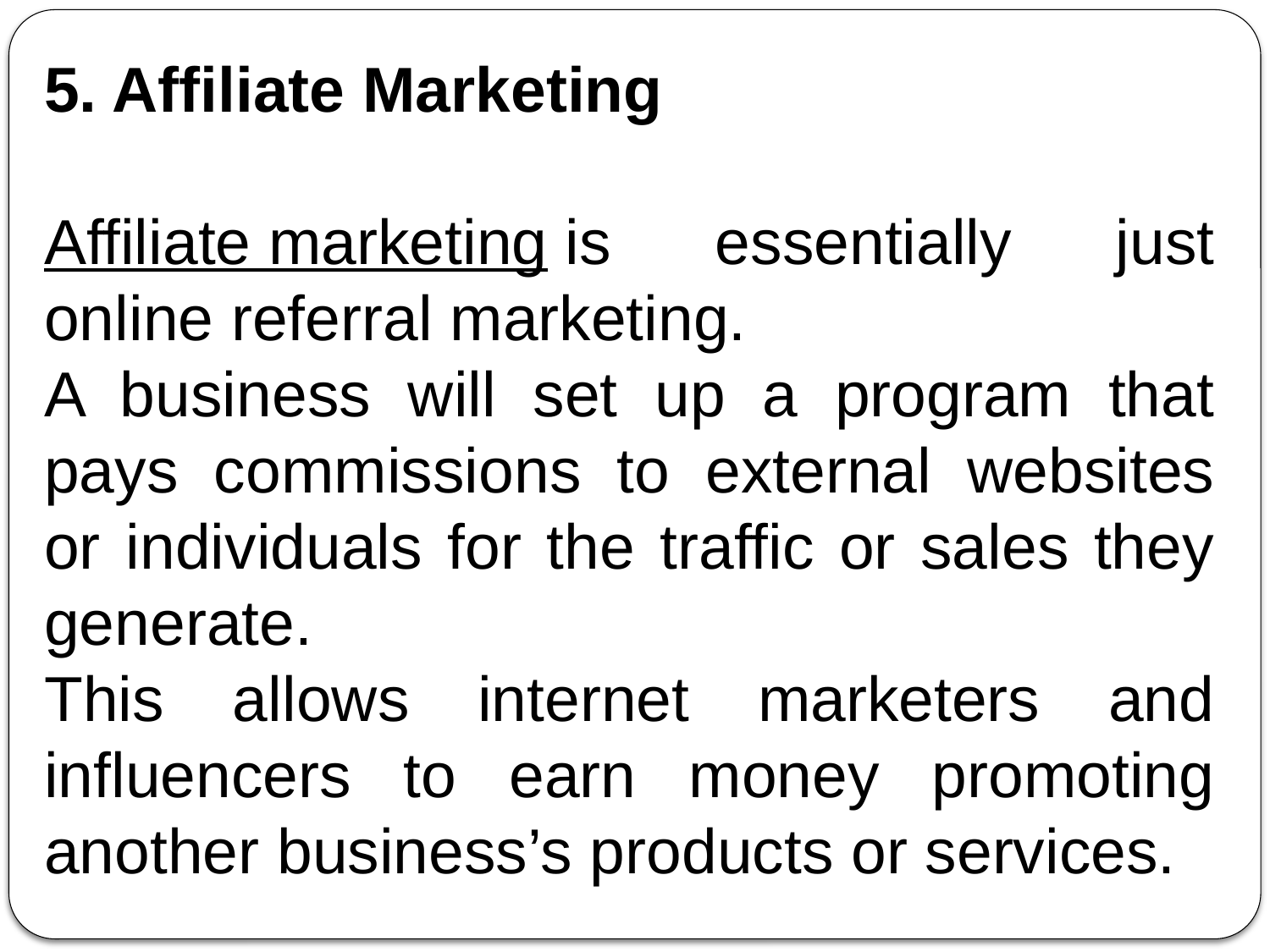

5. Affiliate Marketing

Affiliate marketing is essentially just online referral marketing.
A business will set up a program that pays commissions to external websites or individuals for the traffic or sales they generate.
This allows internet marketers and influencers to earn money promoting another business’s products or services.